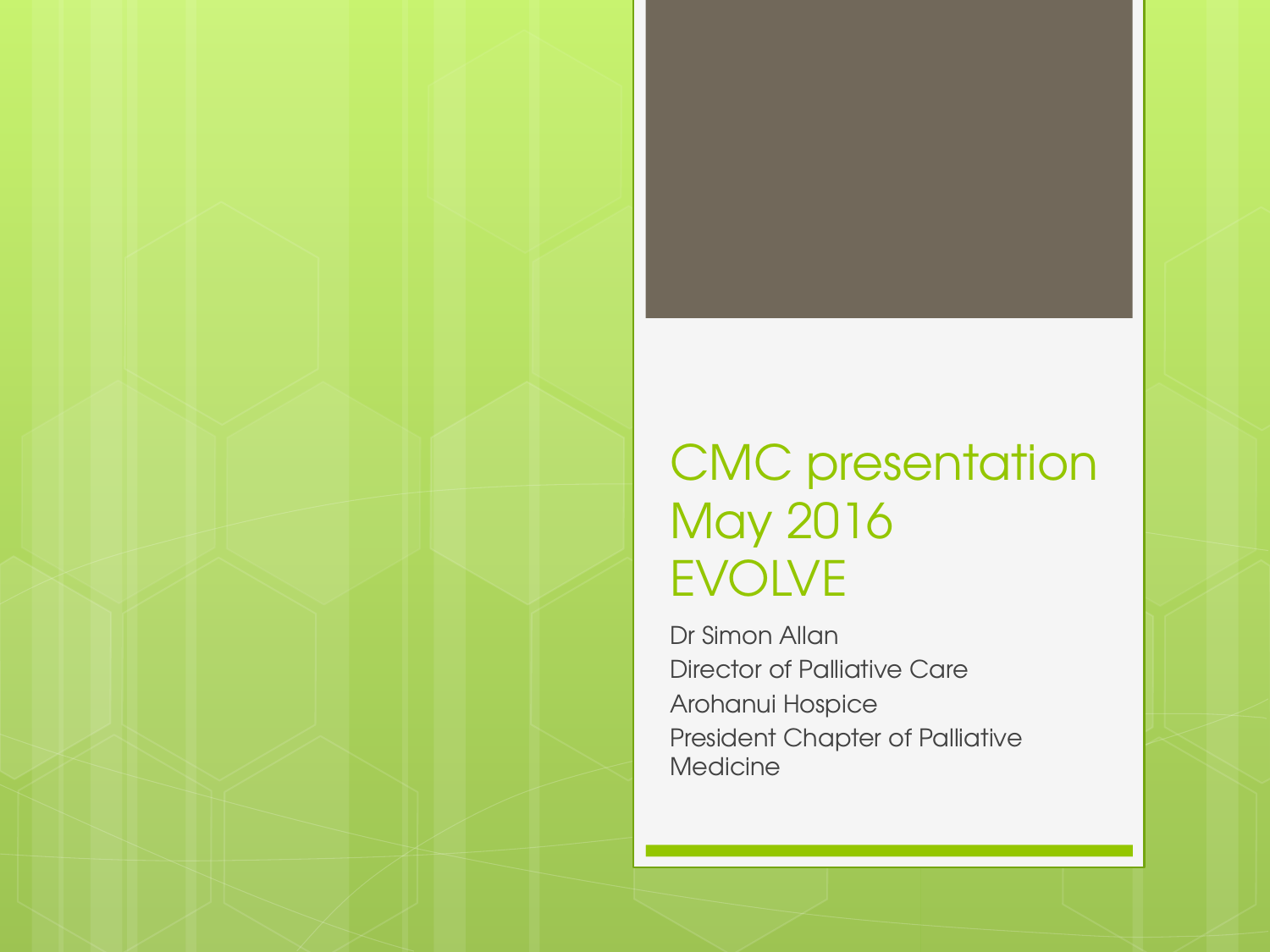

# CMC presentation May 2016 EVOLVE
Dr Simon Allan
Director of Palliative Care
Arohanui Hospice
President Chapter of Palliative Medicine